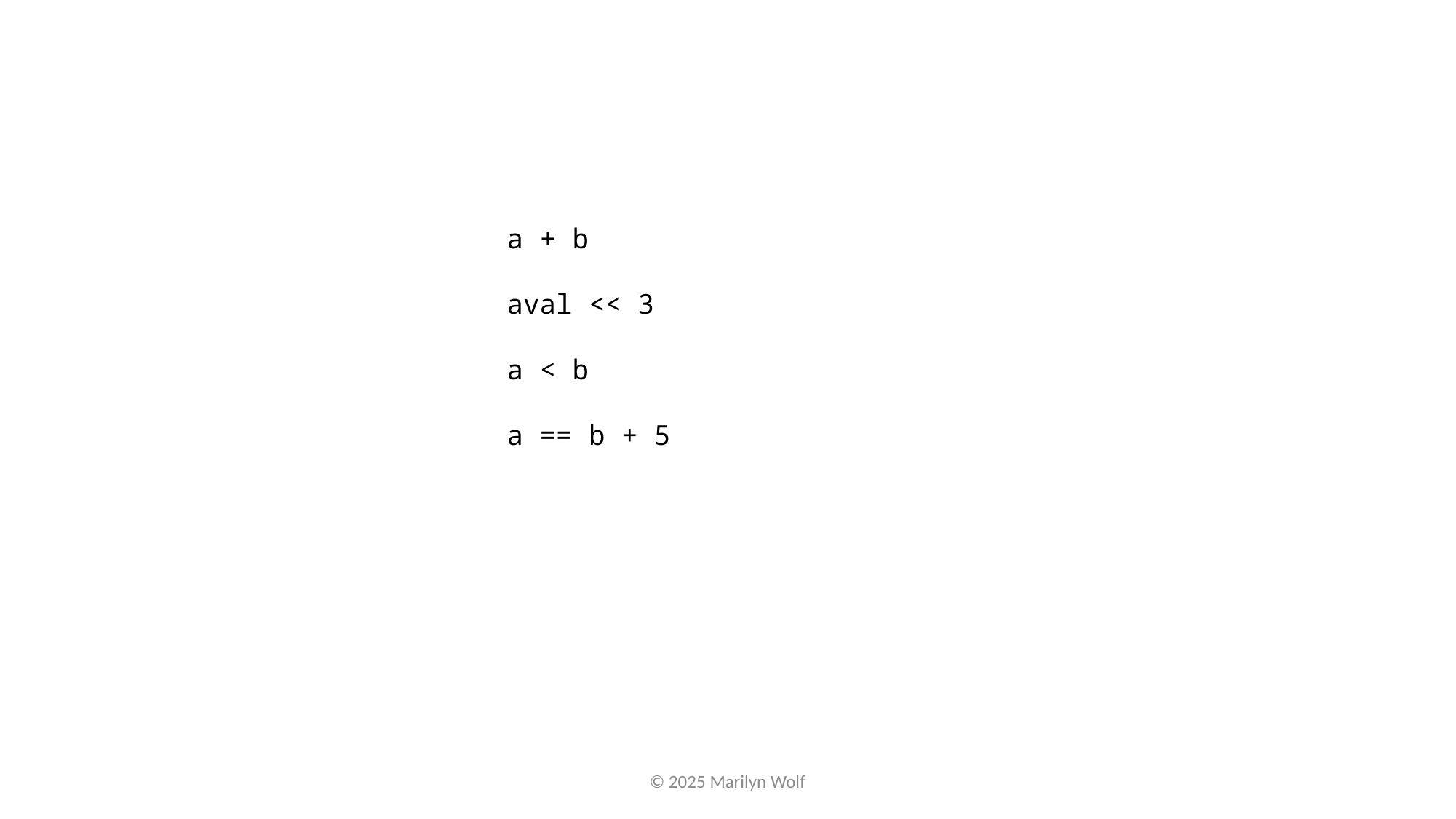

a + b

aval << 3

a < b

a == b + 5
© 2025 Marilyn Wolf